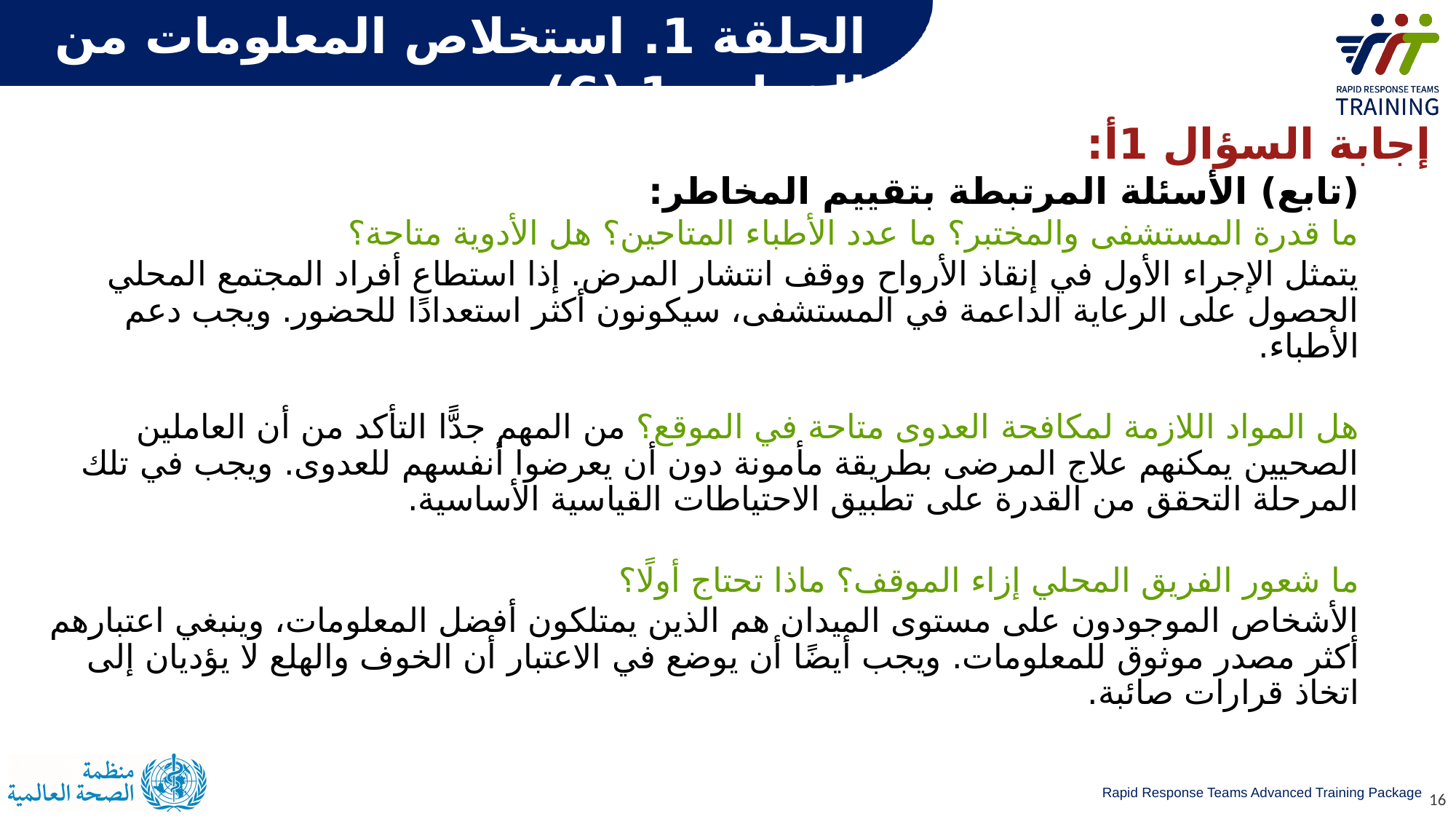

الحلقة 1. استخلاص المعلومات من الخطوة 1 (6)
إجابة السؤال 1أ:
(تابع) الأسئلة المرتبطة بتقييم المخاطر:
ما قدرة المستشفى والمختبر؟ ما عدد الأطباء المتاحين؟ هل الأدوية متاحة؟
يتمثل الإجراء الأول في إنقاذ الأرواح ووقف انتشار المرض. إذا استطاع أفراد المجتمع المحلي الحصول على الرعاية الداعمة في المستشفى، سيكونون أكثر استعدادًا للحضور. ويجب دعم الأطباء.

هل المواد اللازمة لمكافحة العدوى متاحة في الموقع؟ من المهم جدًّا التأكد من أن العاملين الصحيين يمكنهم علاج المرضى بطريقة مأمونة دون أن يعرضوا أنفسهم للعدوى. ويجب في تلك المرحلة التحقق من القدرة على تطبيق الاحتياطات القياسية الأساسية.

ما شعور الفريق المحلي إزاء الموقف؟ ماذا تحتاج أولًا؟
الأشخاص الموجودون على مستوى الميدان هم الذين يمتلكون أفضل المعلومات، وينبغي اعتبارهم أكثر مصدر موثوق للمعلومات. ويجب أيضًا أن يوضع في الاعتبار أن الخوف والهلع لا يؤديان إلى اتخاذ قرارات صائبة.